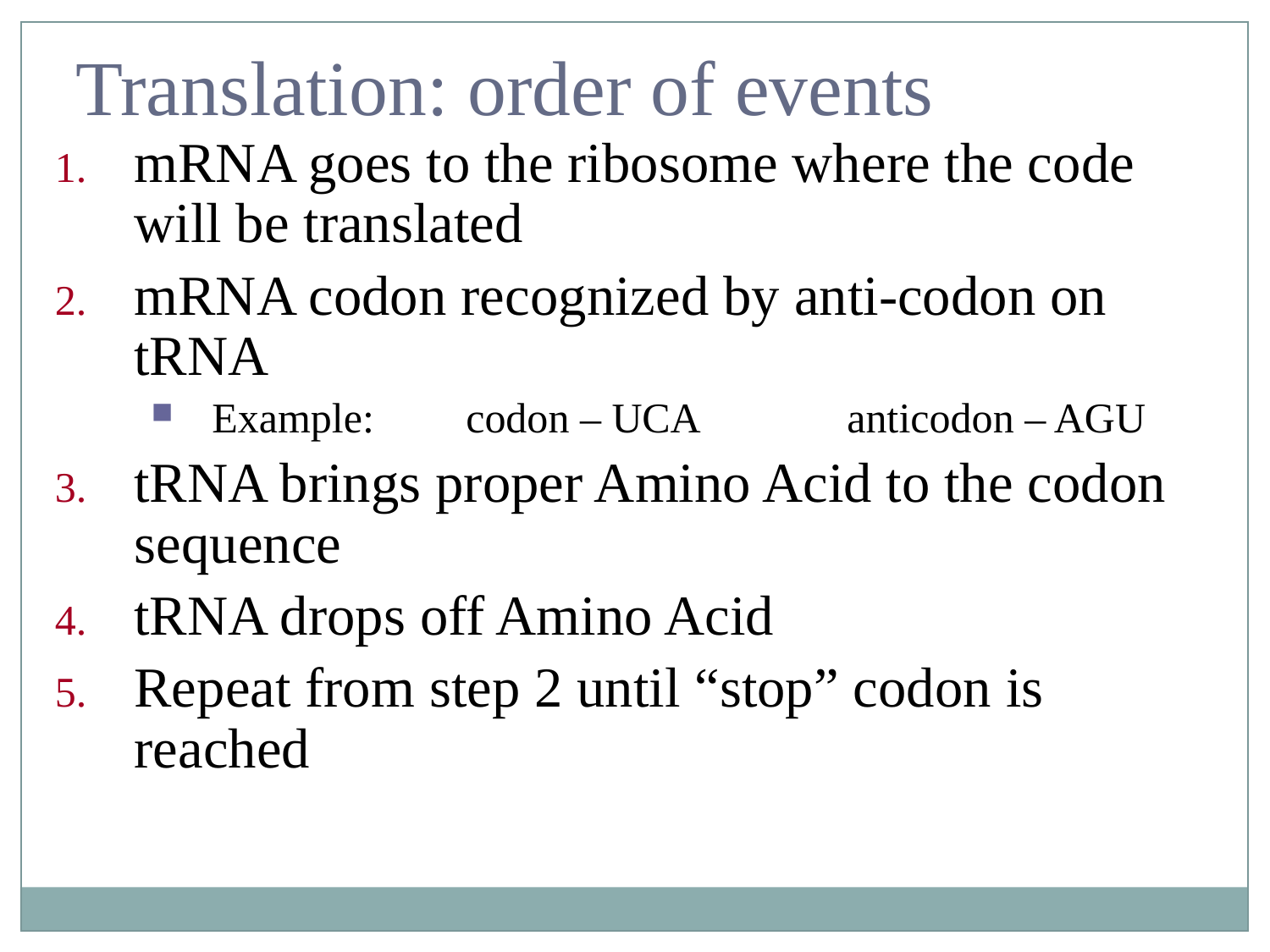

Translation: order of events
mRNA goes to the ribosome where the code will be translated
mRNA codon recognized by anti-codon on tRNA
Example: 	codon – UCA		anticodon – AGU
tRNA brings proper Amino Acid to the codon sequence
tRNA drops off Amino Acid
Repeat from step 2 until “stop” codon is reached